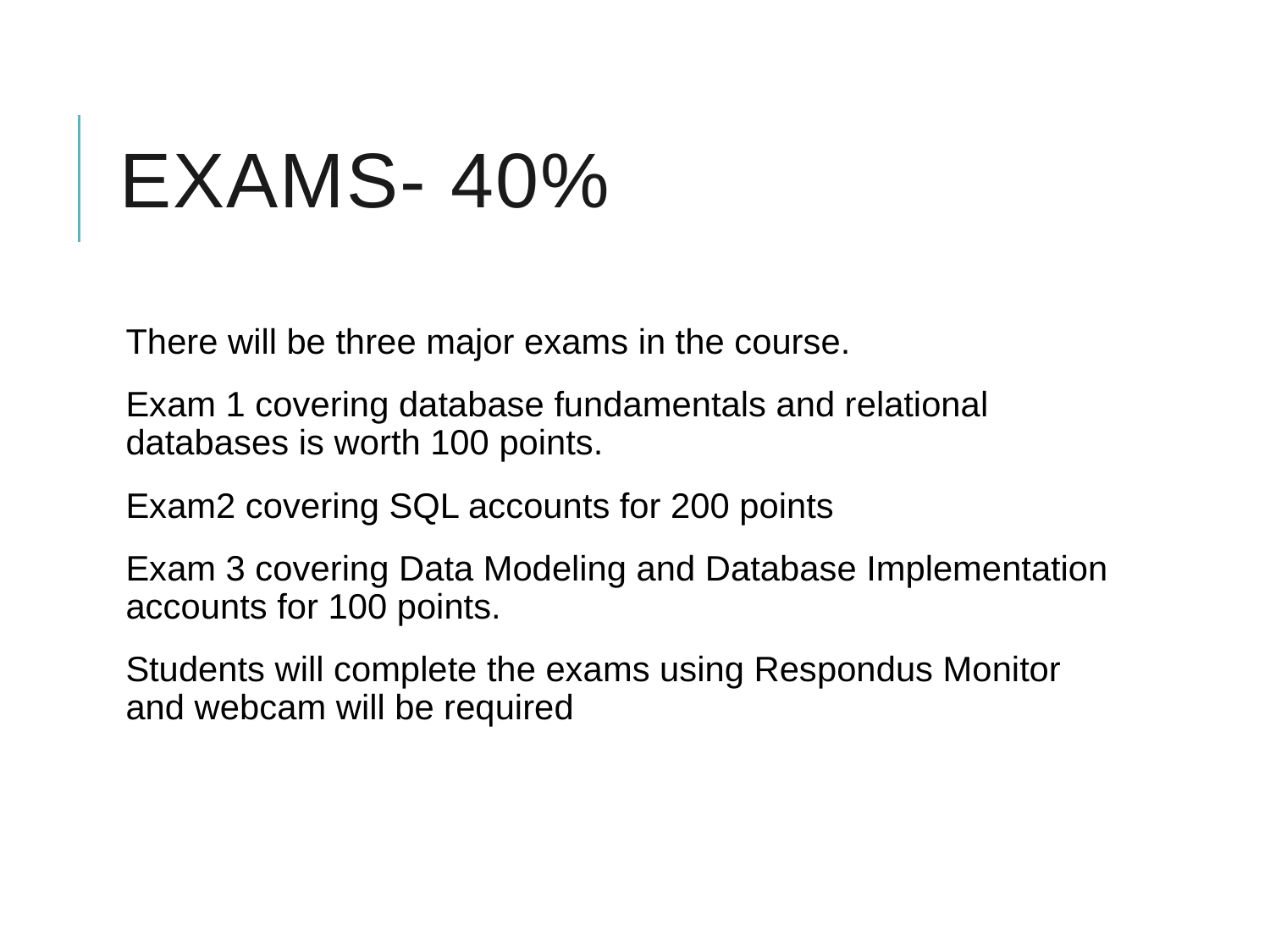

# Exams- 40%
There will be three major exams in the course.
Exam 1 covering database fundamentals and relational databases is worth 100 points.
Exam2 covering SQL accounts for 200 points
Exam 3 covering Data Modeling and Database Implementation accounts for 100 points.
Students will complete the exams using Respondus Monitor and webcam will be required